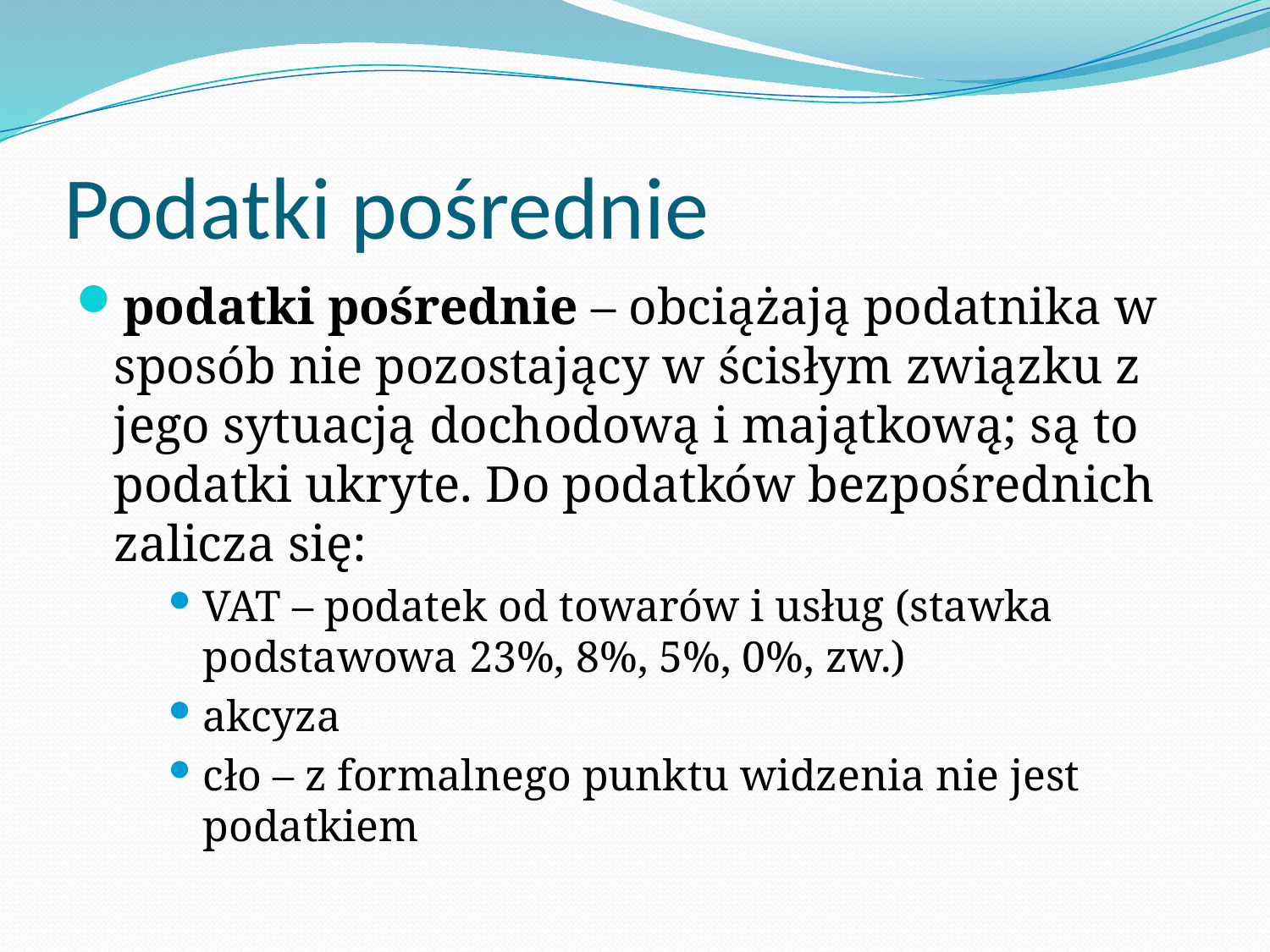

# Podatki pośrednie
podatki pośrednie – obciążają podatnika w sposób nie pozostający w ścisłym związku z jego sytuacją dochodową i majątkową; są to podatki ukryte. Do podatków bezpośrednich zalicza się:
VAT – podatek od towarów i usług (stawka podstawowa 23%, 8%, 5%, 0%, zw.)
akcyza
cło – z formalnego punktu widzenia nie jest podatkiem